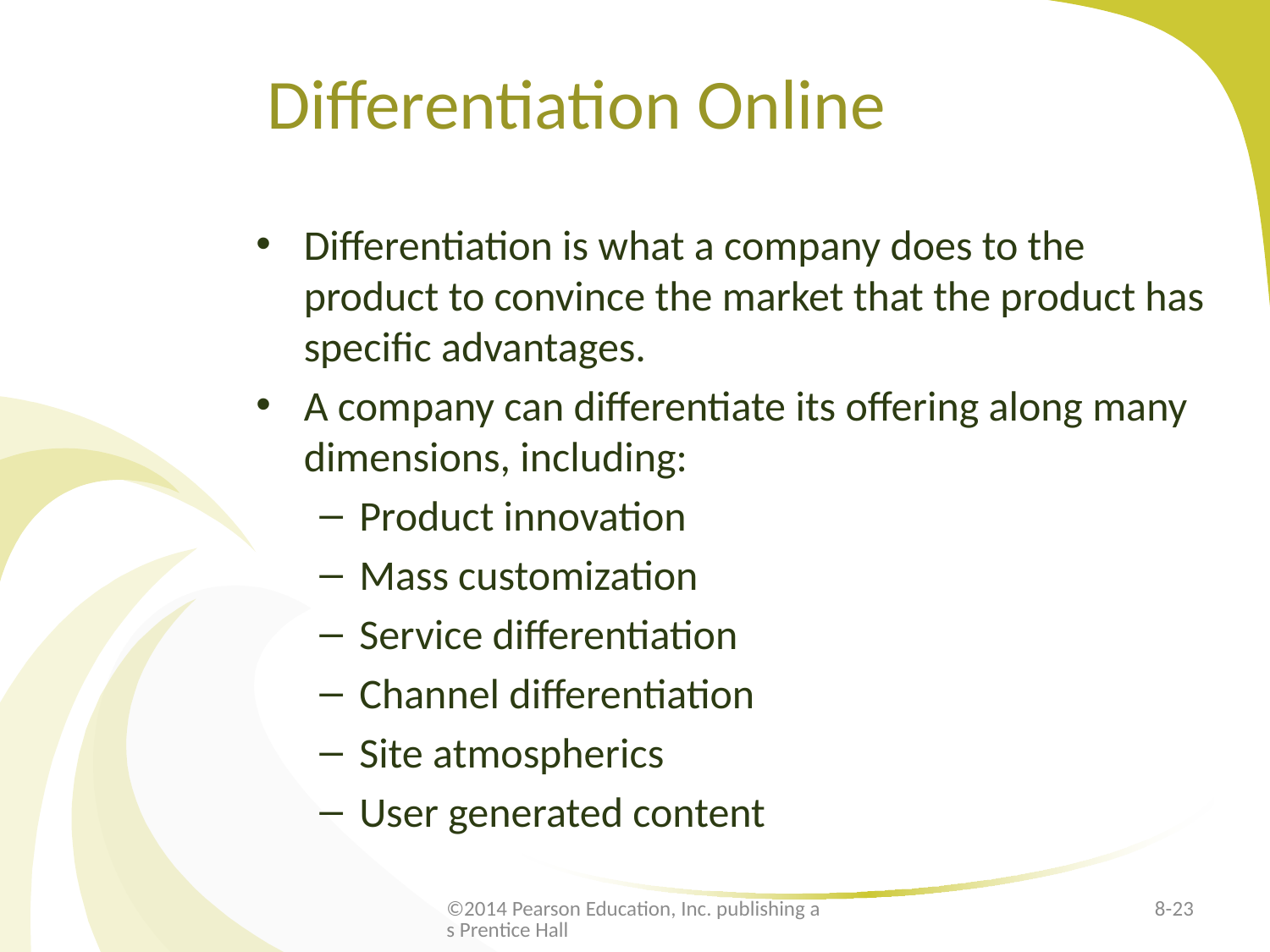

# Differentiation Online
Differentiation is what a company does to the product to convince the market that the product has specific advantages.
A company can differentiate its offering along many dimensions, including:
Product innovation
Mass customization
Service differentiation
Channel differentiation
Site atmospherics
User generated content
©2014 Pearson Education, Inc. publishing as Prentice Hall
8-23